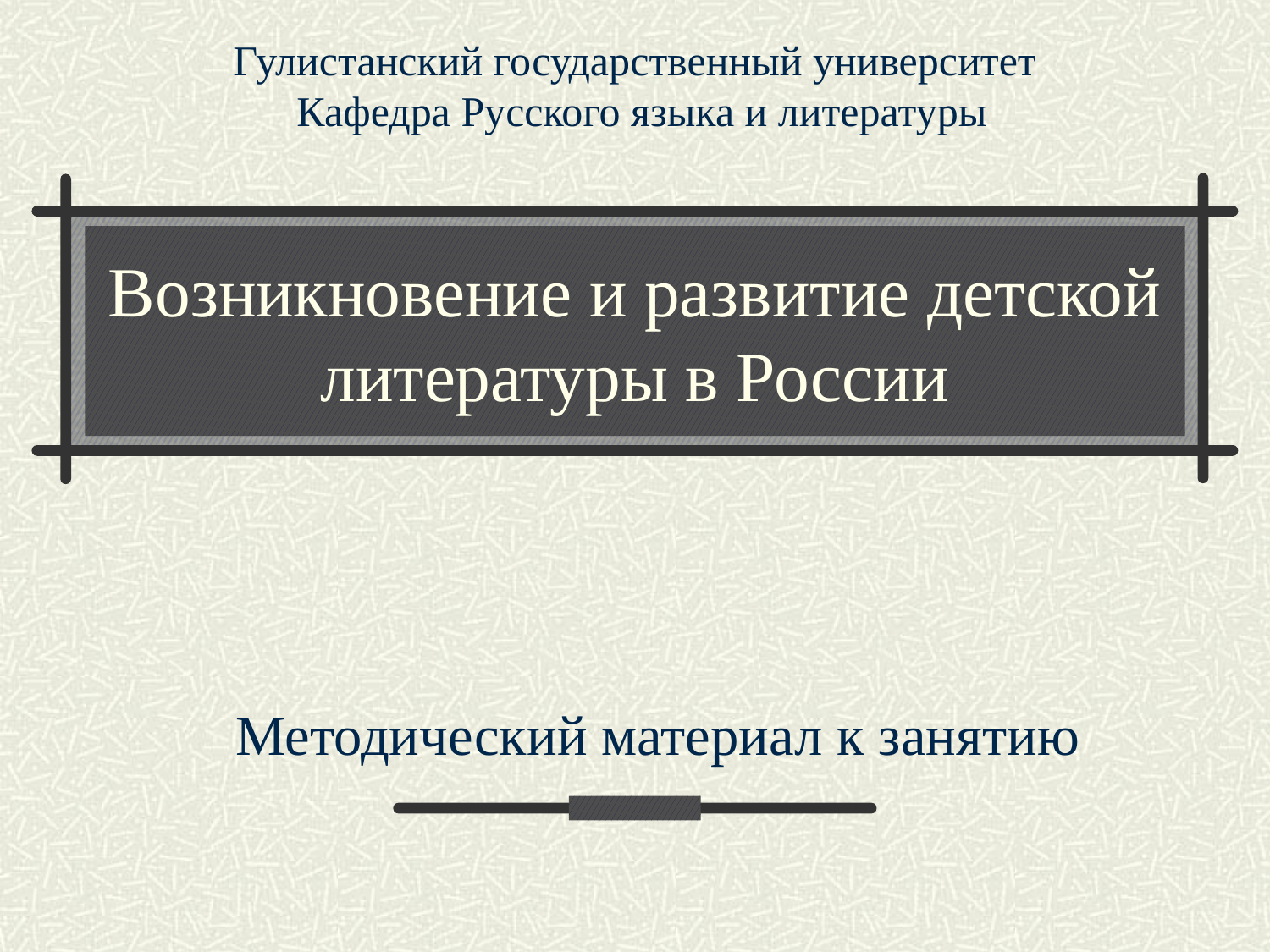

Гулистанский государственный университет
      Кафедра Русского языка и литературы
# Возникновение и развитие детской литературы в России
Методический материал к занятию